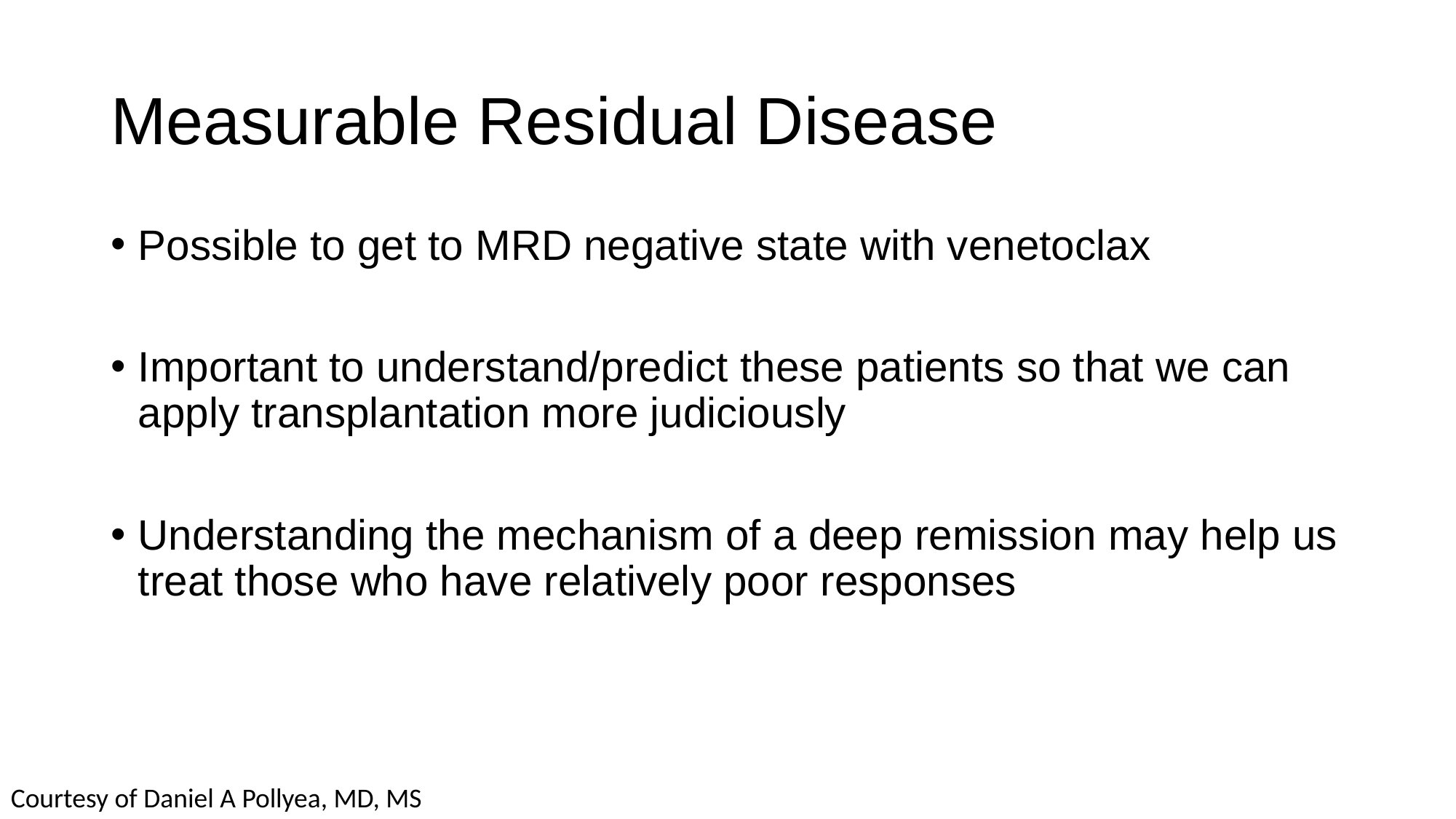

# Measurable Residual Disease
Possible to get to MRD negative state with venetoclax

Important to understand/predict these patients so that we can apply transplantation more judiciously

Understanding the mechanism of a deep remission may help us treat those who have relatively poor responses
Courtesy of Daniel A Pollyea, MD, MS